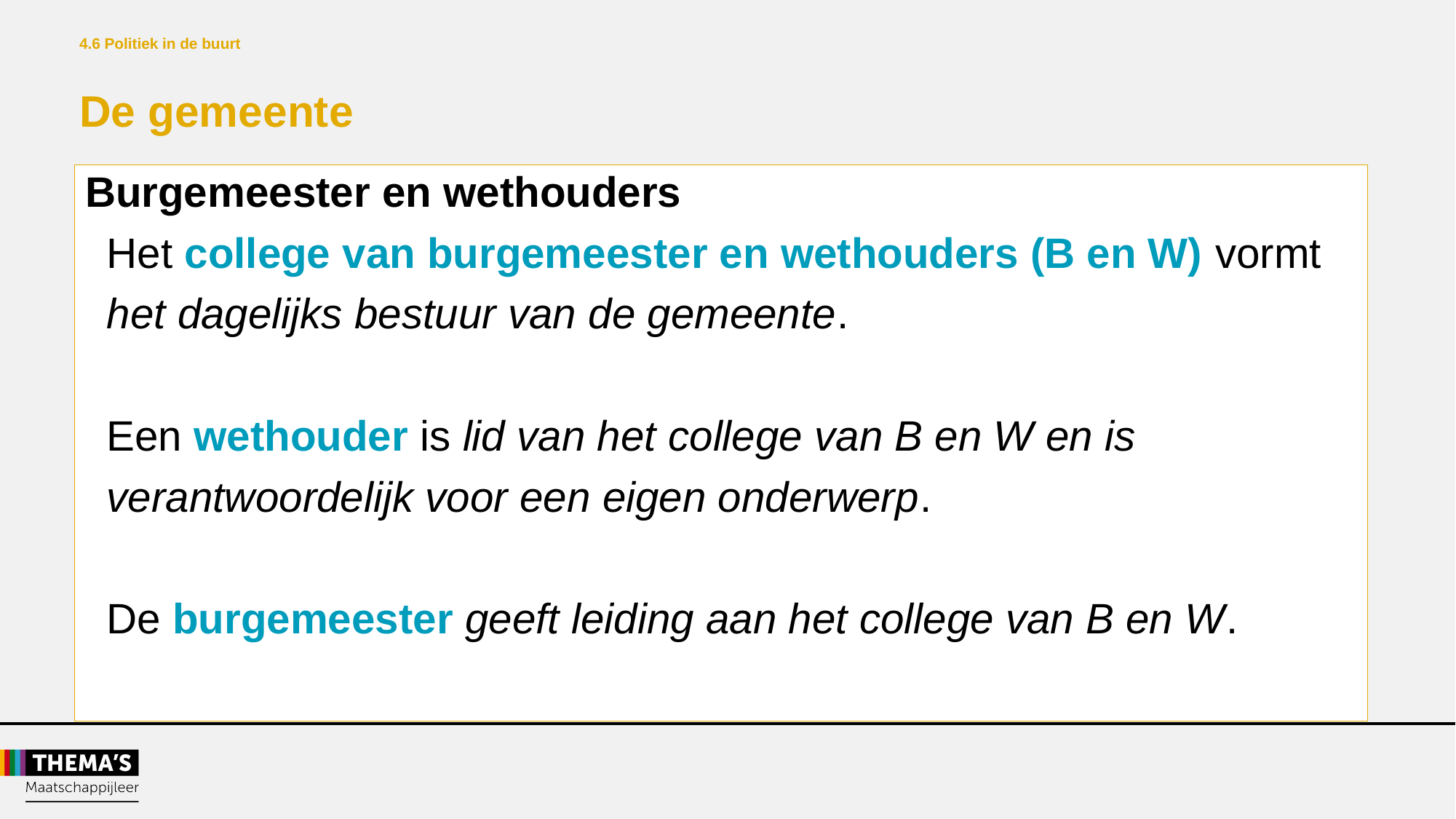

4.6 Politiek in de buurt
De gemeente

Burgemeester en wethouders
Het college van burgemeester en wethouders (B en W) vormt
het dagelijks bestuur van de gemeente.

Een wethouder is lid van het college van B en W en is
verantwoordelijk voor een eigen onderwerp.

De burgemeester geeft leiding aan het college van B en W.